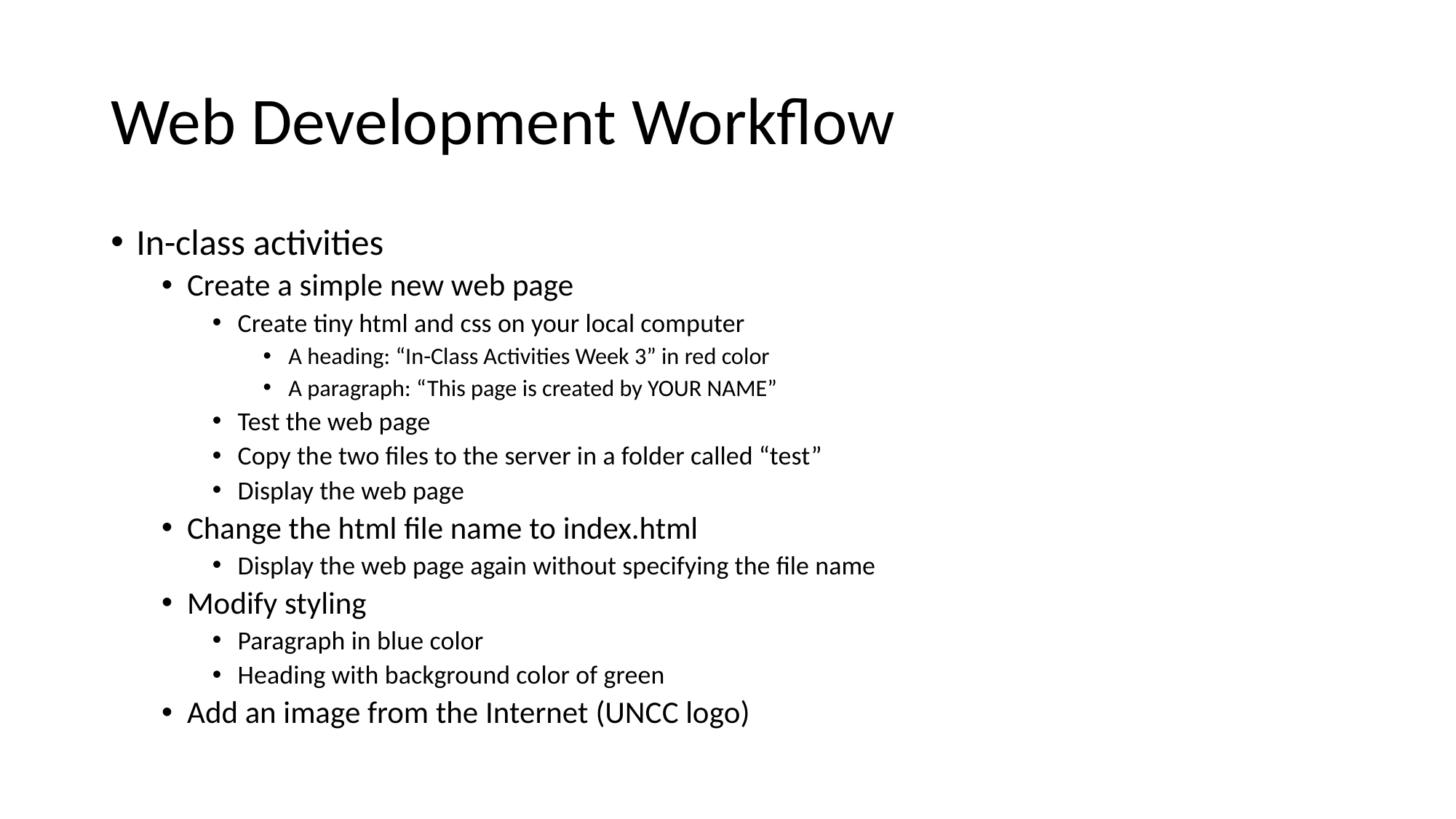

# Web Development Workflow
In-class activities
Create a simple new web page
Create tiny html and css on your local computer
A heading: “In-Class Activities Week 3” in red color
A paragraph: “This page is created by YOUR NAME”
Test the web page
Copy the two files to the server in a folder called “test”
Display the web page
Change the html file name to index.html
Display the web page again without specifying the file name
Modify styling
Paragraph in blue color
Heading with background color of green
Add an image from the Internet (UNCC logo)